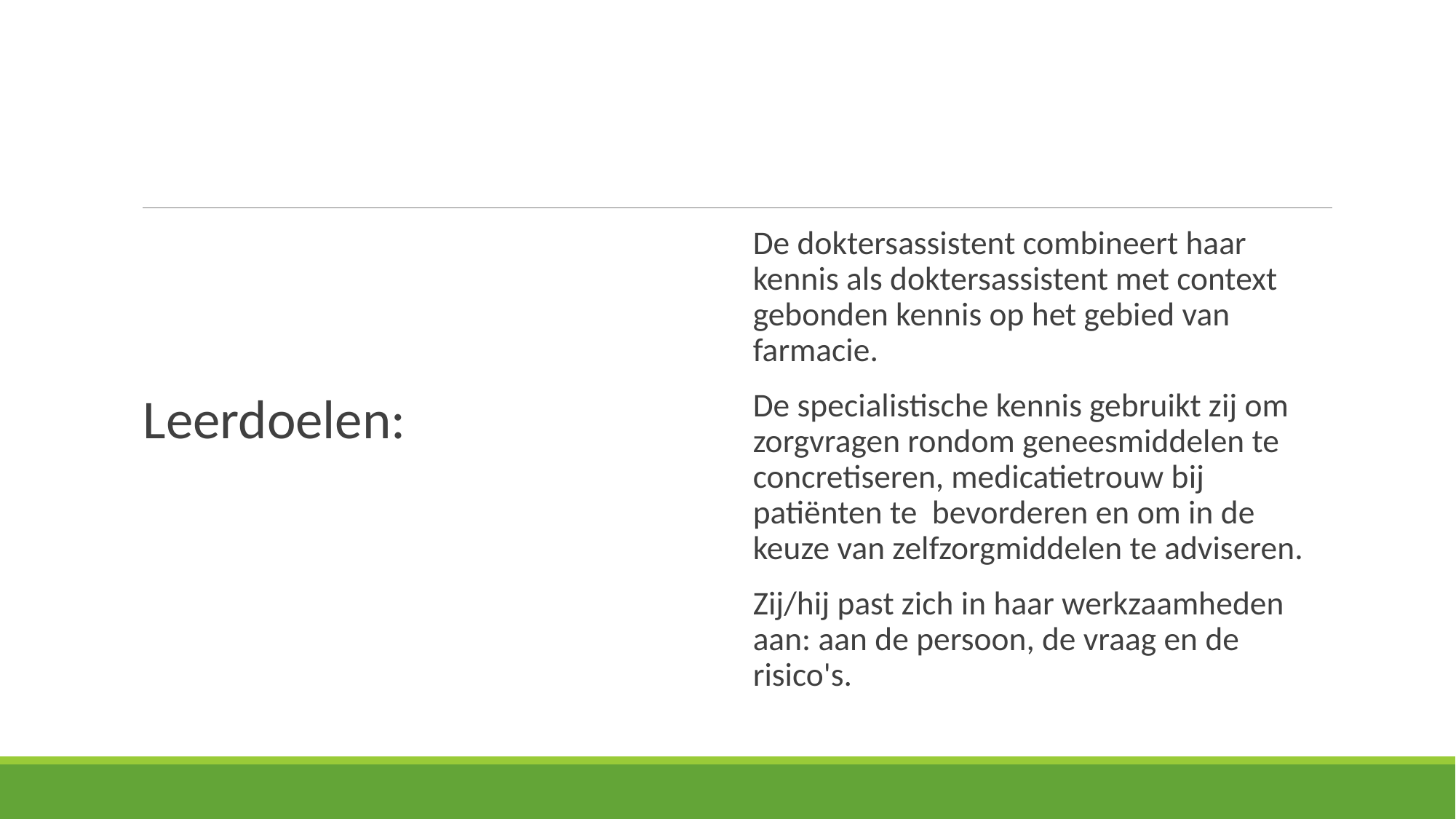

Leerdoelen:
De doktersassistent combineert haar kennis als doktersassistent met context gebonden kennis op het gebied van farmacie.
De specialistische kennis gebruikt zij om zorgvragen rondom geneesmiddelen te concretiseren, medicatietrouw bij patiënten te  bevorderen en om in de keuze van zelfzorgmiddelen te adviseren.
Zij/hij past zich in haar werkzaamheden aan: aan de persoon, de vraag en de risico's.